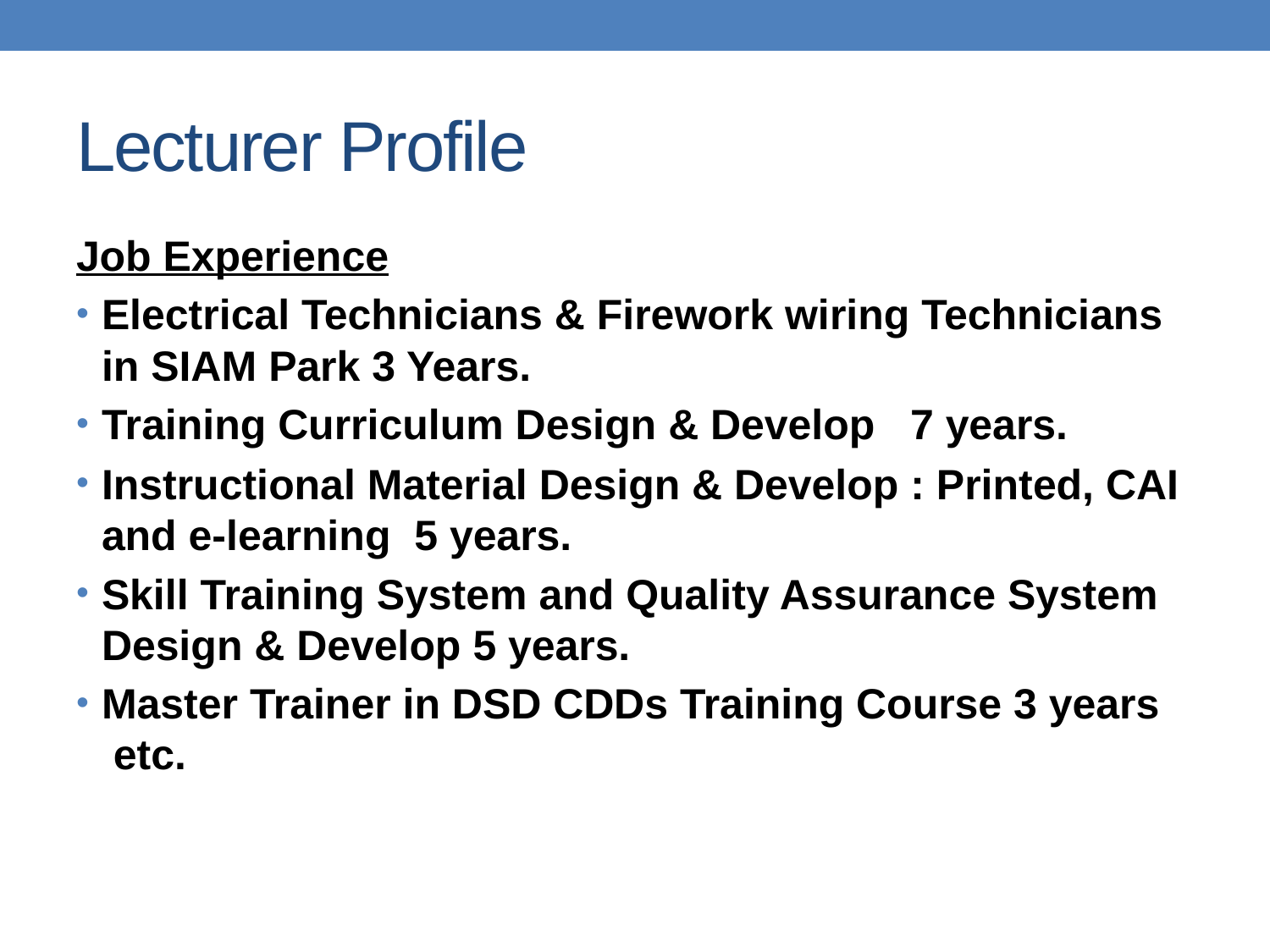

# Lecturer Profile
Job Experience
Electrical Technicians & Firework wiring Technicians in SIAM Park 3 Years.
Training Curriculum Design & Develop   7 years.
Instructional Material Design & Develop : Printed, CAI and e-learning  5 years.
Skill Training System and Quality Assurance System Design & Develop 5 years.
Master Trainer in DSD CDDs Training Course 3 years    etc.